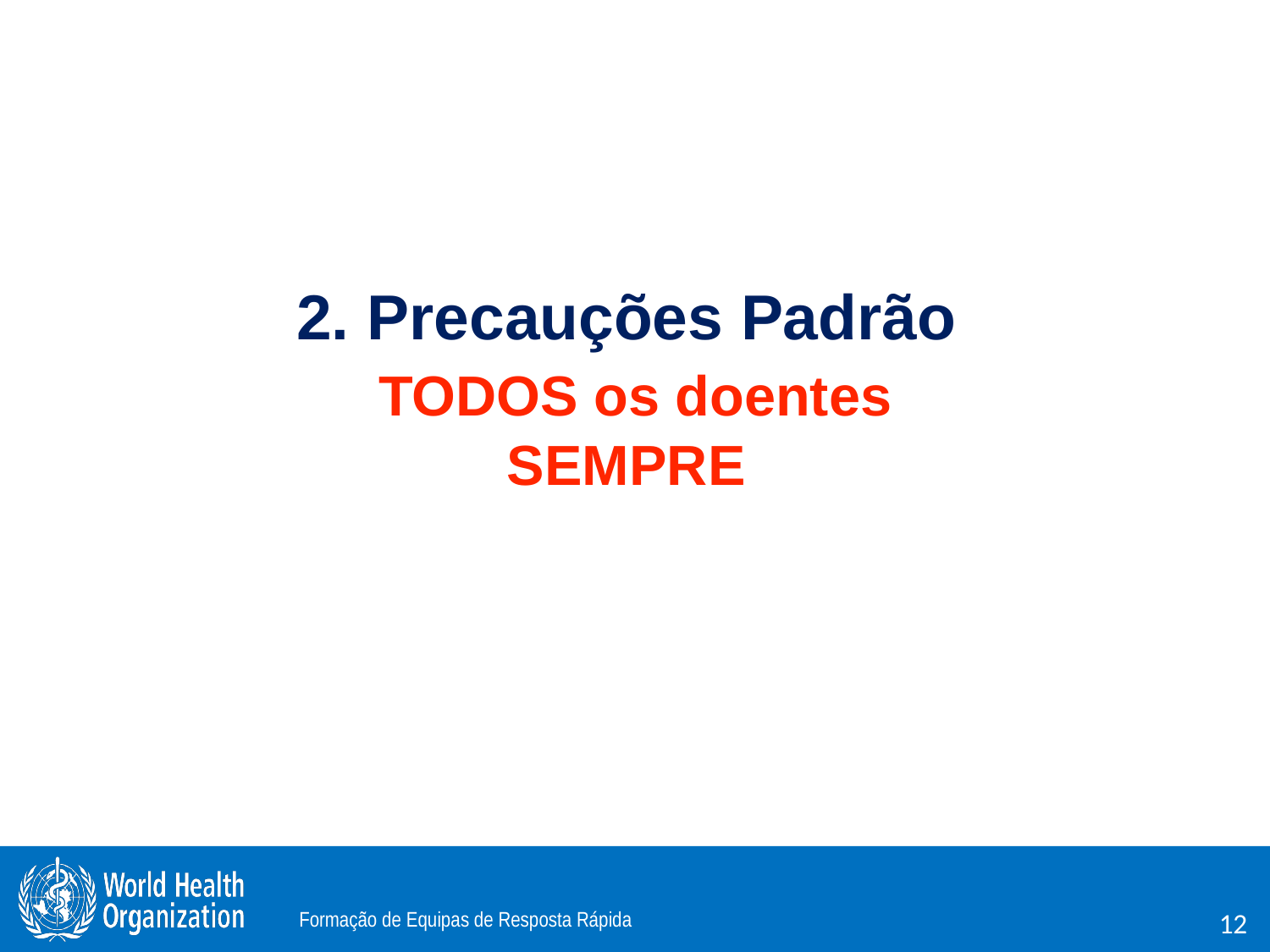

# 2. Precauções Padrão
 TODOS os doentes
SEMPRE